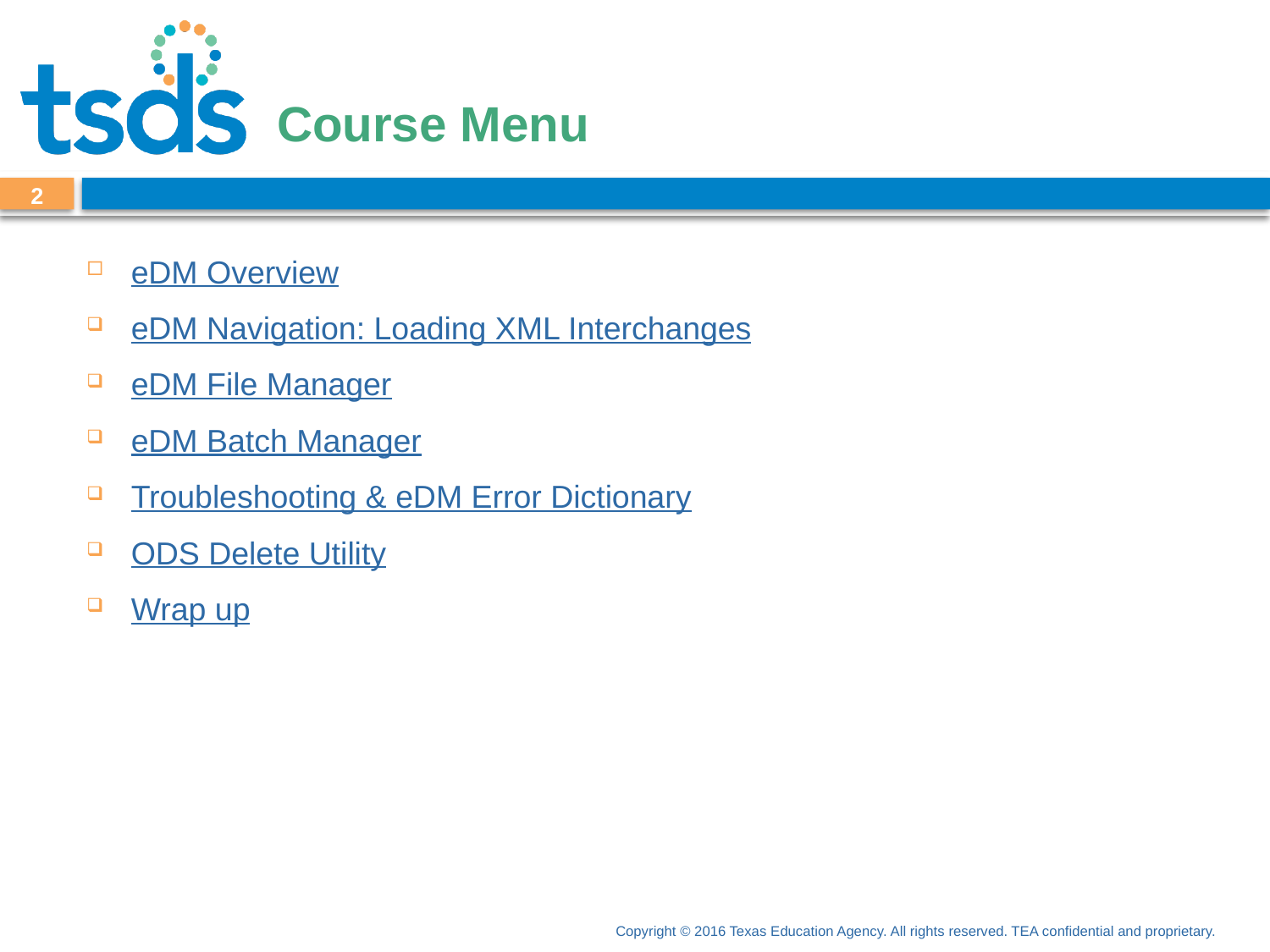

# Course Menu
2
eDM Overview
eDM Navigation: Loading XML Interchanges
eDM File Manager
eDM Batch Manager
Troubleshooting & eDM Error Dictionary
ODS Delete Utility
Wrap up